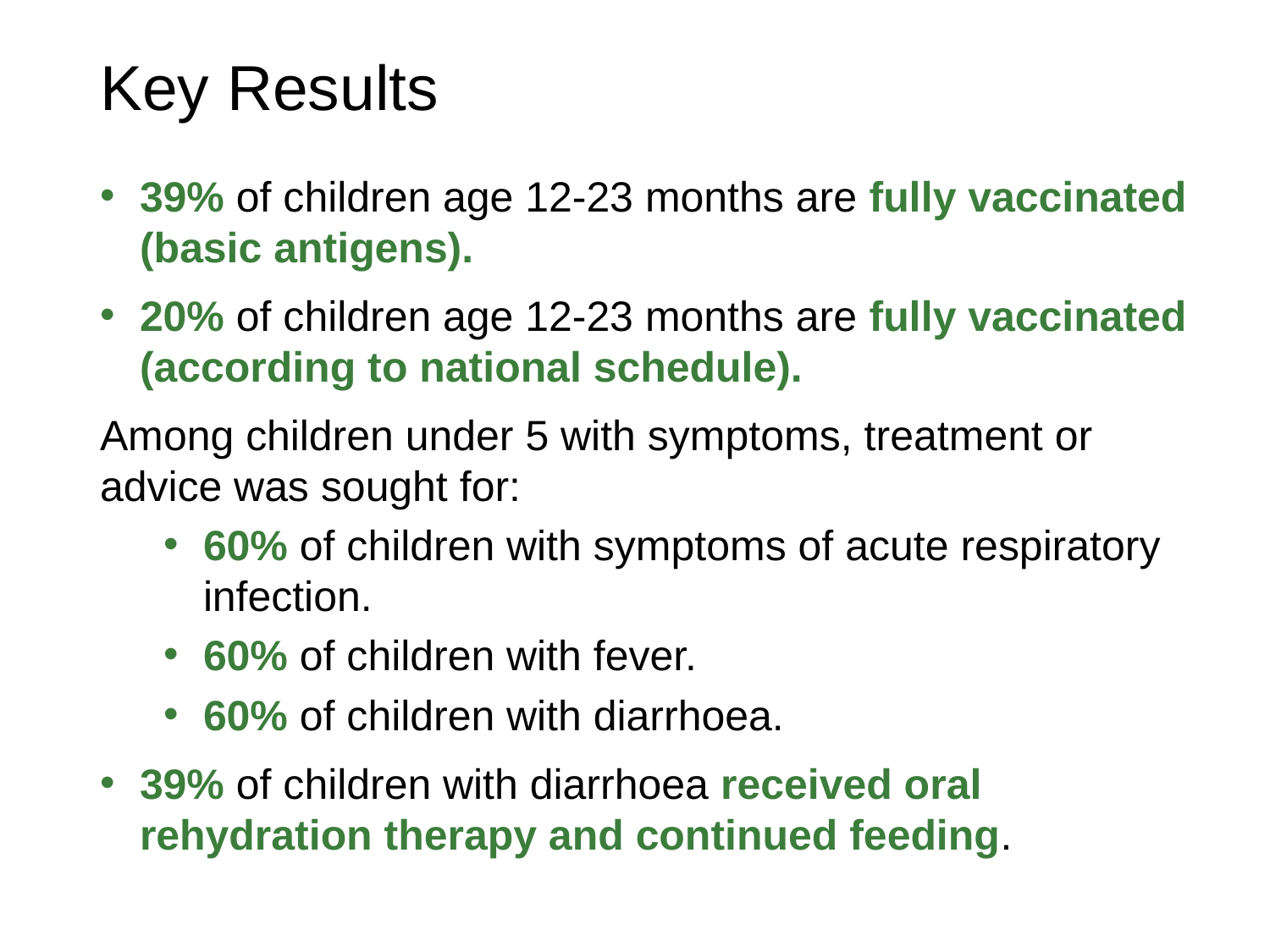

# Key Results
39% of children age 12-23 months are fully vaccinated (basic antigens).
20% of children age 12-23 months are fully vaccinated (according to national schedule).
Among children under 5 with symptoms, treatment or advice was sought for:
60% of children with symptoms of acute respiratory infection.
60% of children with fever.
60% of children with diarrhoea.
39% of children with diarrhoea received oral rehydration therapy and continued feeding.